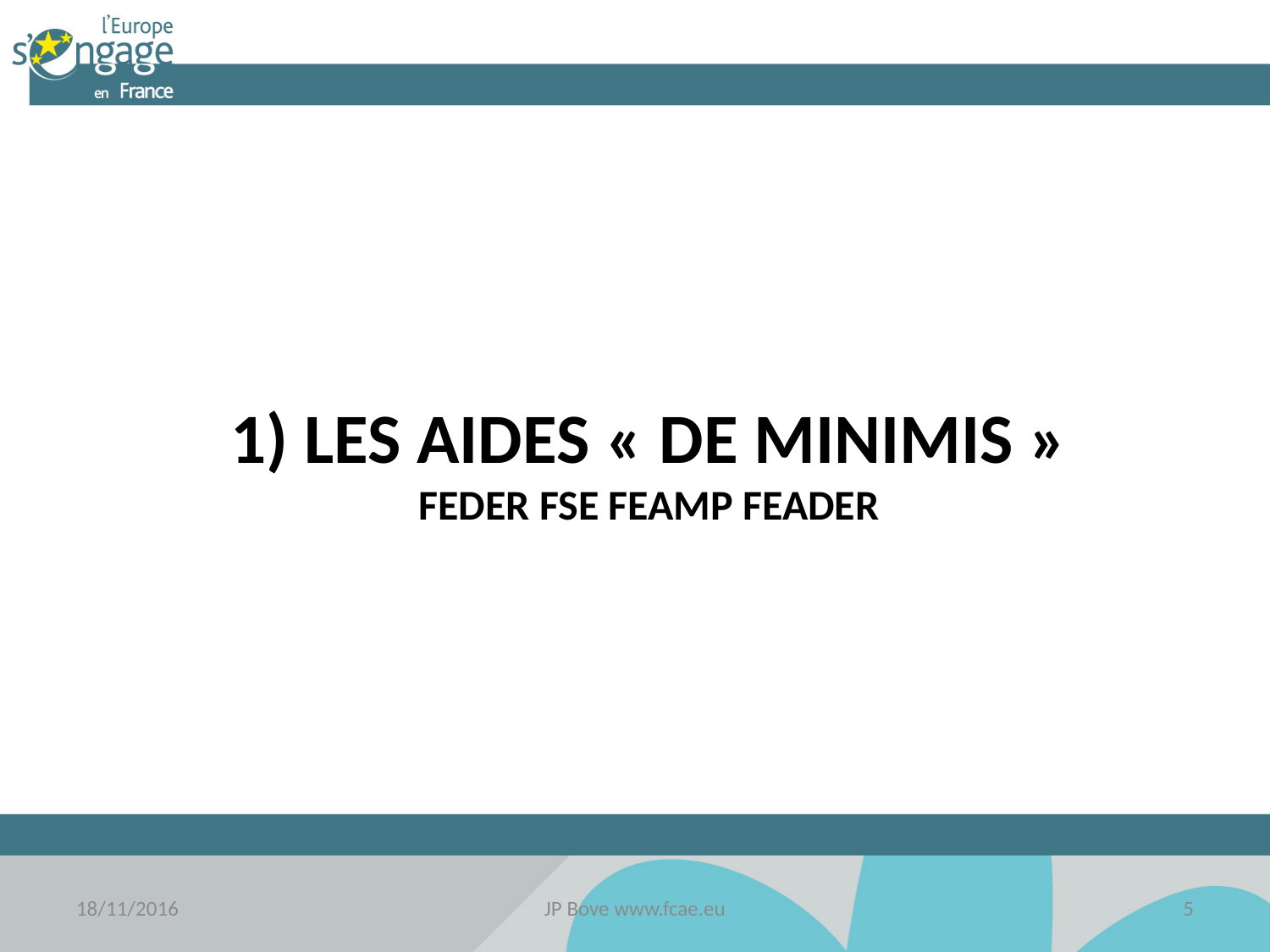

# 1) LES AIDES « DE MINIMIS » Feder fse feamp feader
18/11/2016
JP Bove www.fcae.eu
5